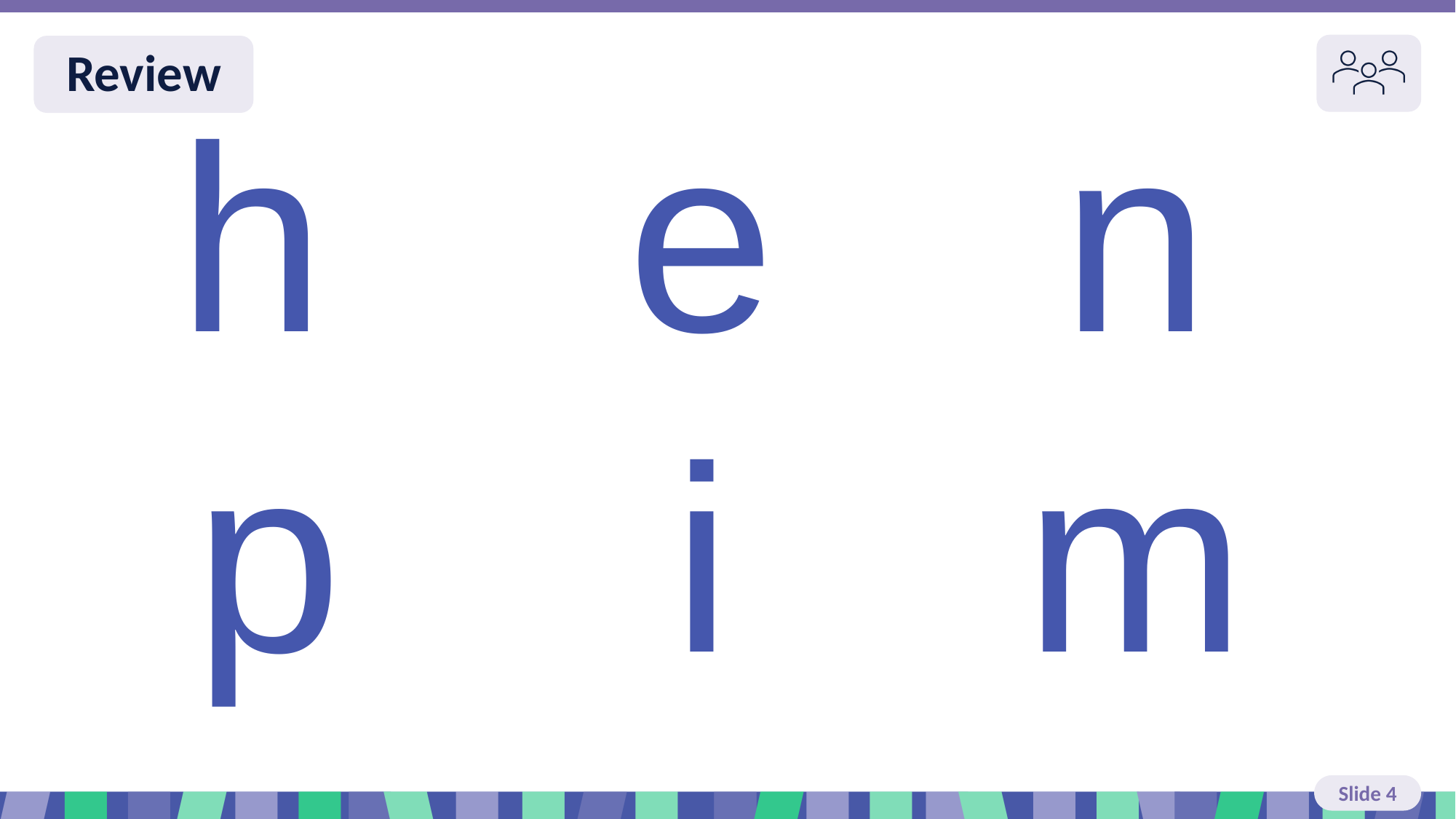

Slide 4 Review
h
e
n
p
i
m